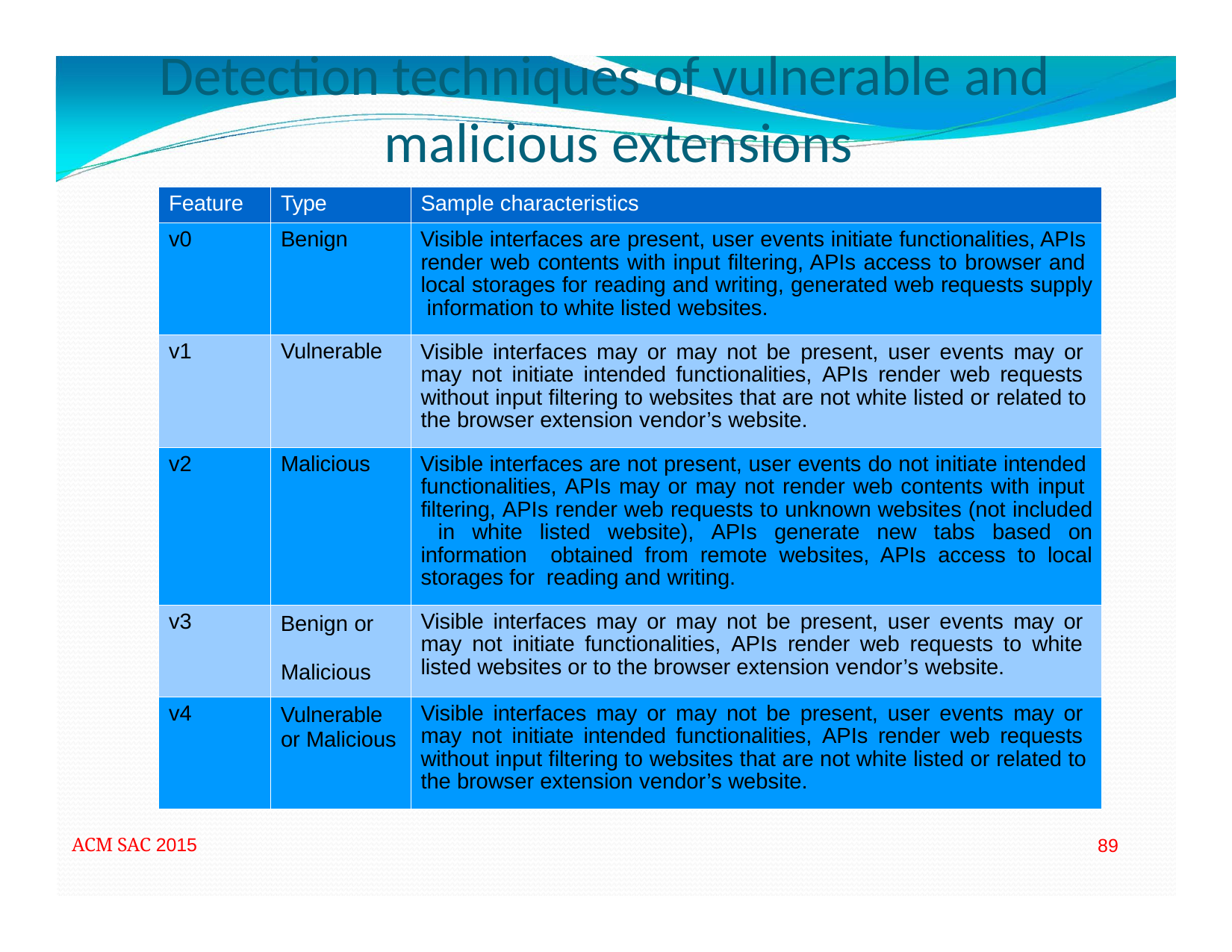

# Detection techniques of vulnerable and  malicious extensions

| Feature | Type | Sample characteristics |
| --- | --- | --- |
| v0 | Benign | Visible interfaces are present, user events initiate functionalities, APIs render web contents with input filtering, APIs access to browser and local storages for reading and writing, generated web requests supply information to white listed websites. |
| v1 | Vulnerable | Visible interfaces may or may not be present, user events may or may not initiate intended functionalities, APIs render web requests without input filtering to websites that are not white listed or related to the browser extension vendor’s website. |
| v2 | Malicious | Visible interfaces are not present, user events do not initiate intended functionalities, APIs may or may not render web contents with input filtering, APIs render web requests to unknown websites (not included in white listed website), APIs generate new tabs based on information obtained from remote websites, APIs access to local storages for reading and writing. |
| v3 | Benign or Malicious | Visible interfaces may or may not be present, user events may or may not initiate functionalities, APIs render web requests to white listed websites or to the browser extension vendor’s website. |
| v4 | Vulnerable or Malicious | Visible interfaces may or may not be present, user events may or may not initiate intended functionalities, APIs render web requests without input filtering to websites that are not white listed or related to the browser extension vendor’s website. |
ACM SAC 2015
89